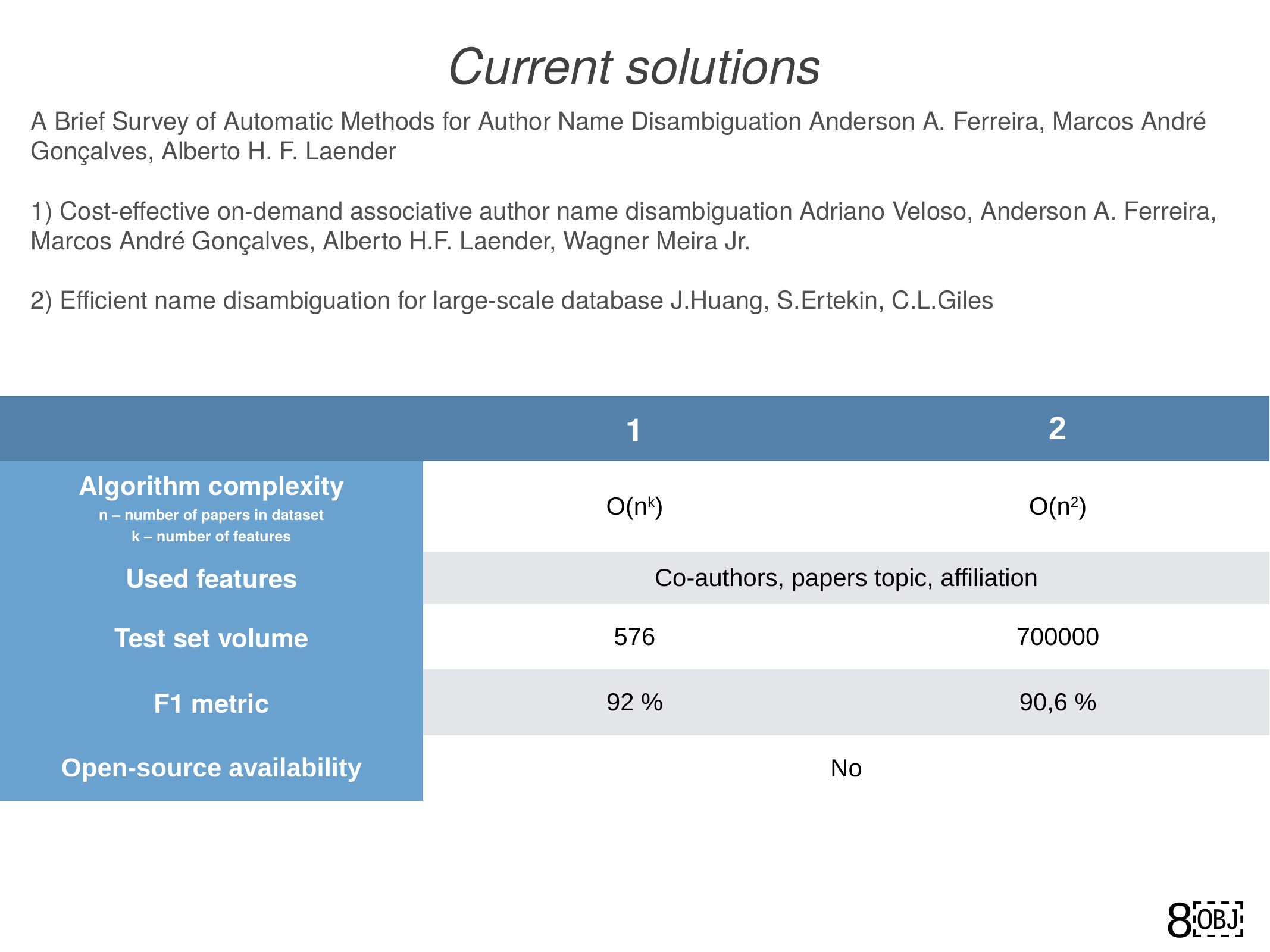

Current solutions
A Brief Survey of Automatic Methods for Author Name Disambiguation Anderson A. Ferreira, Marcos André Gonçalves, Alberto H. F. Laender

1) Cost-effective on-demand associative author name disambiguation Adriano Veloso, Anderson A. Ferreira, Marcos André Gonçalves, Alberto H.F. Laender, Wagner Meira Jr.

2) Efficient name disambiguation for large-scale database J.Huang, S.Ertekin, C.L.Giles
|  | 1 | 2 |
| --- | --- | --- |
| Algorithm complexity n – number of papers in dataset k – number of features | О(nk) | O(n2) |
| Used features | Co-authors, papers topic, affiliation |  |
| Test set volume | 576 | 700000 |
| F1 metric | 92 % | 90,6 % |
| Open-source availability | No |  |
8￼